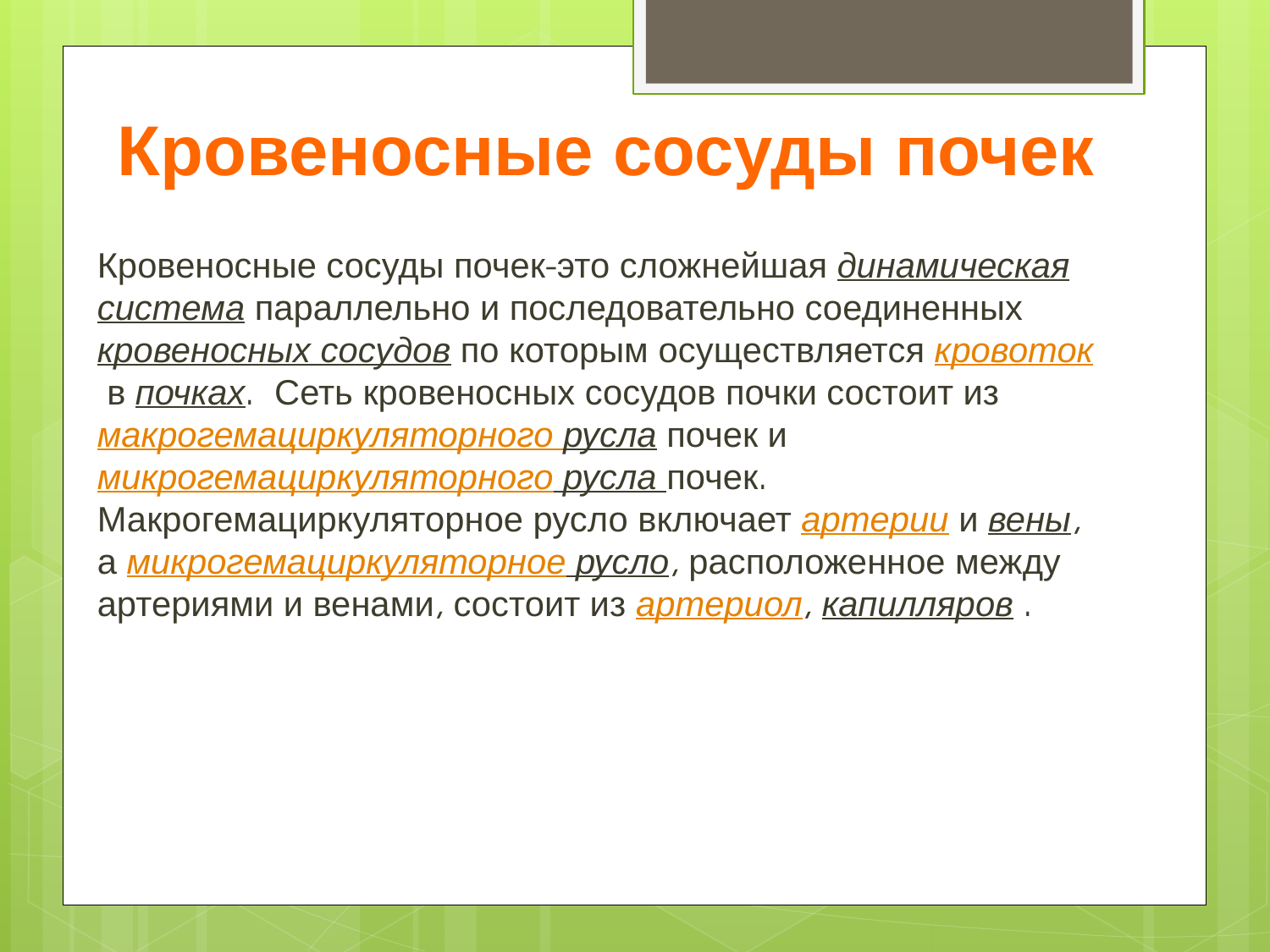

# Кровеносные сосуды почек
Кровеносные сосуды почек-это сложнейшая динамическая система параллельно и последовательно соединенных кровеносных сосудов по которым осуществляется кровоток в почках.  Сеть кровеносных сосудов почки состоит из макрогемациркуляторного русла почек и микрогемациркуляторного русла почек. Макрогемациркуляторное русло включает артерии и вены, а микрогемациркуляторное русло, расположенное между артериями и венами, состоит из артериол, капилляров .